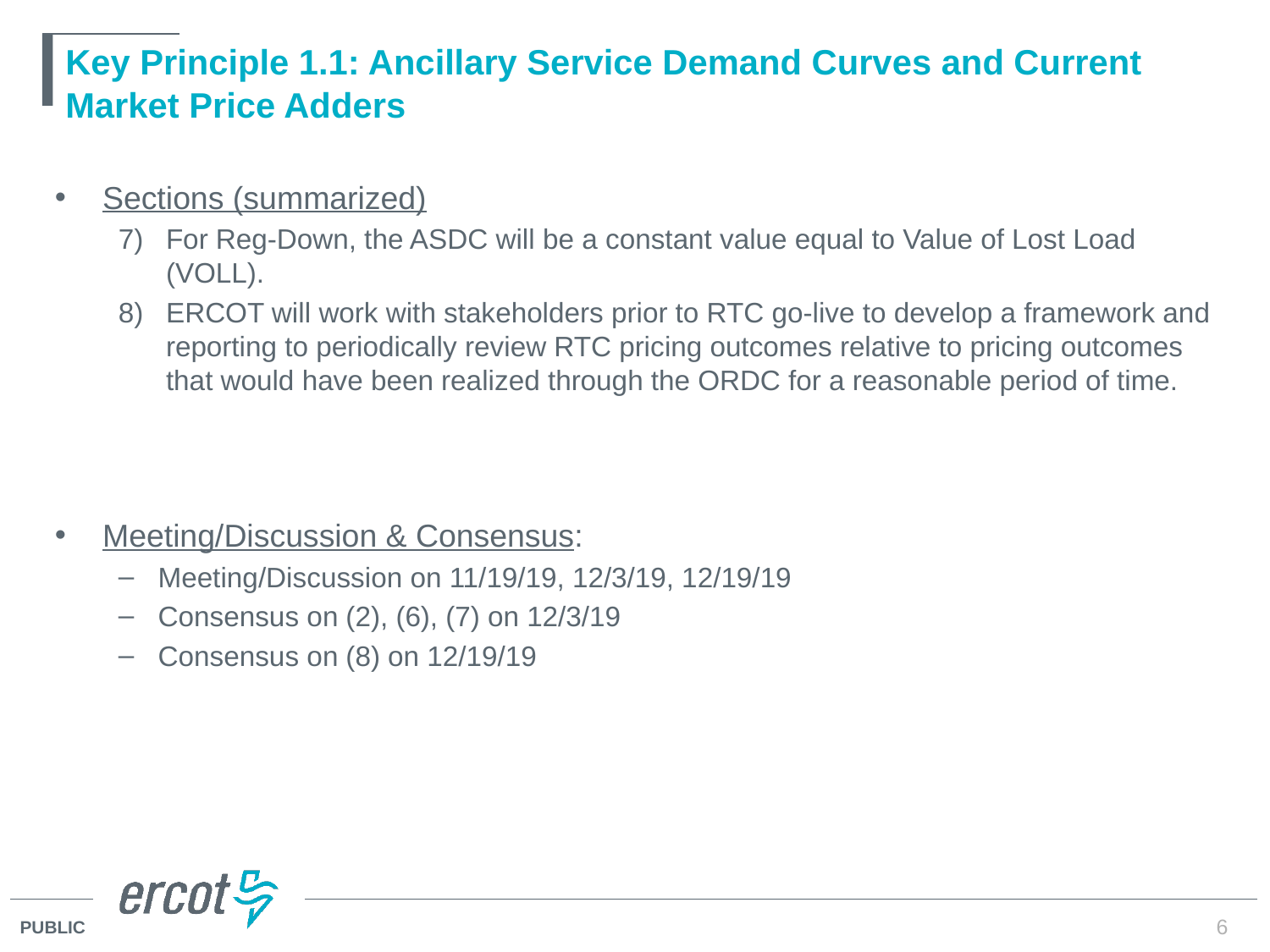

# Key Principle 1.1: Ancillary Service Demand Curves and Current Market Price Adders

Sections (summarized)
For Reg-Down, the ASDC will be a constant value equal to Value of Lost Load (VOLL).
ERCOT will work with stakeholders prior to RTC go-live to develop a framework and reporting to periodically review RTC pricing outcomes relative to pricing outcomes that would have been realized through the ORDC for a reasonable period of time.

Meeting/Discussion & Consensus:
Meeting/Discussion on 11/19/19, 12/3/19, 12/19/19
Consensus on (2), (6), (7) on 12/3/19
Consensus on (8) on 12/19/19
6